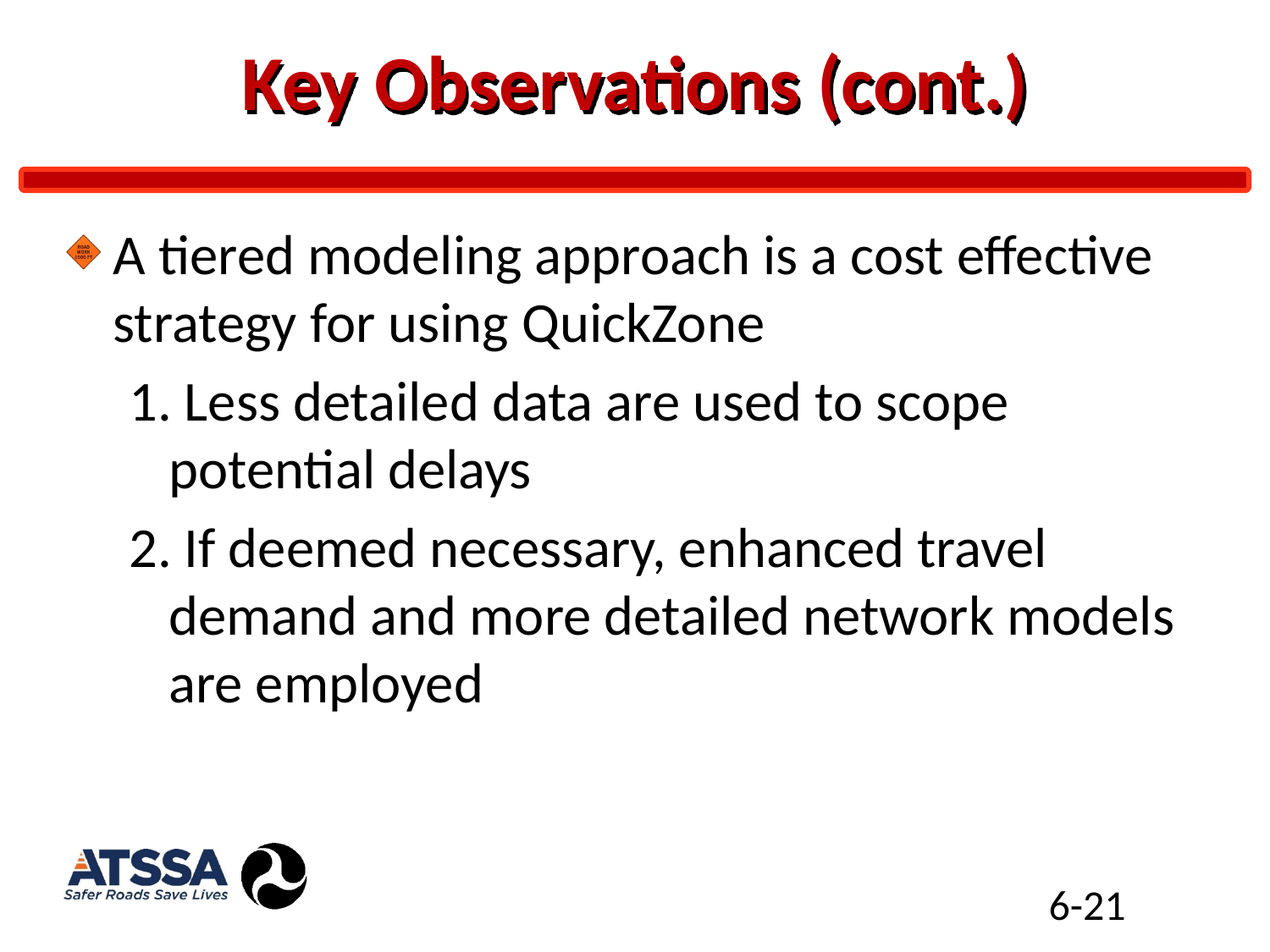

# Key Observations (cont.)
A tiered modeling approach is a cost effective strategy for using QuickZone
1. Less detailed data are used to scope potential delays
2. If deemed necessary, enhanced travel demand and more detailed network models are employed